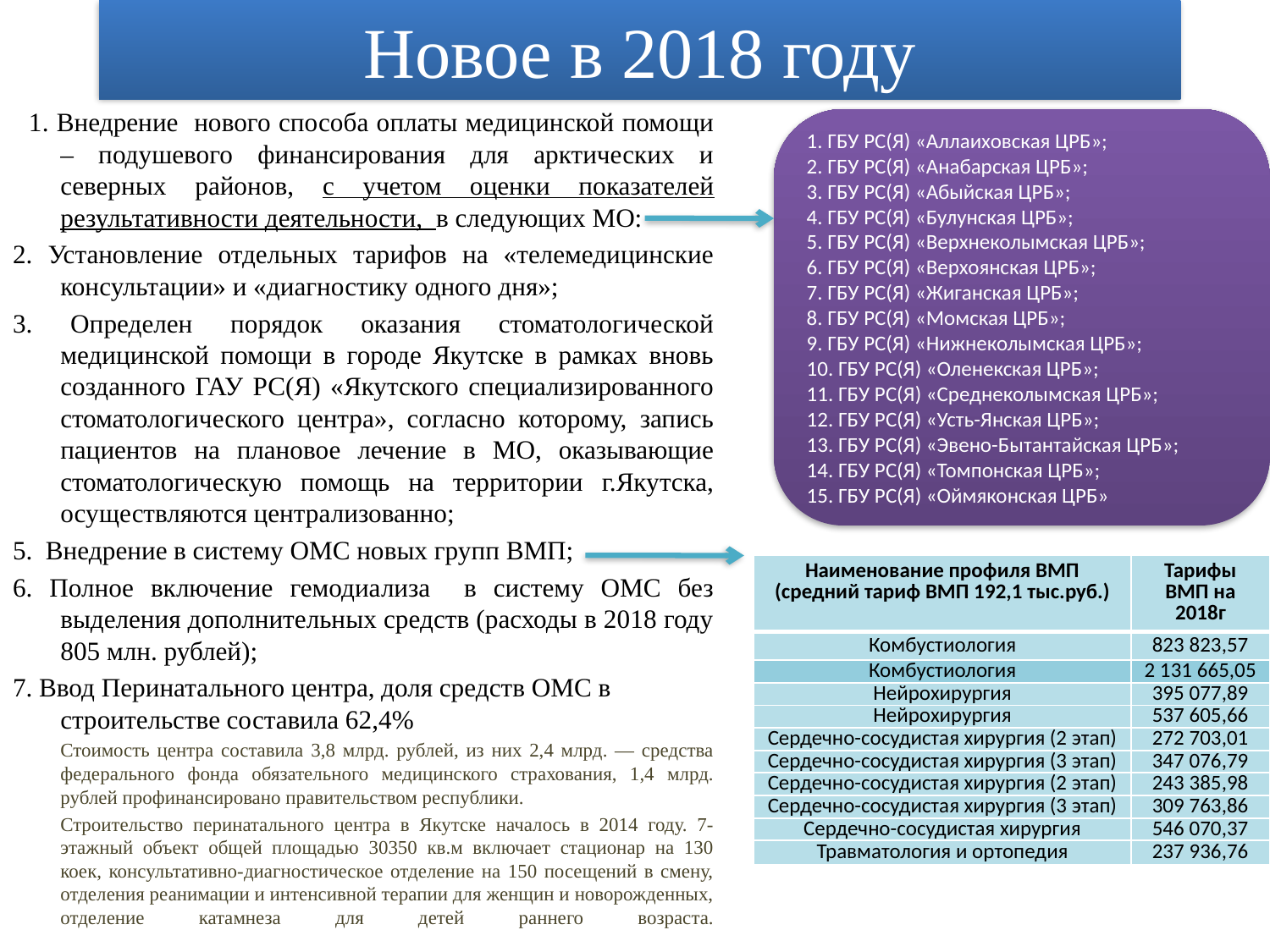

# Новое в 2018 году
  1. Внедрение  нового способа оплаты медицинской помощи – подушевого финансирования для арктических и северных районов, с учетом оценки показателей результативности деятельности,  в следующих МО:
2. Установление отдельных тарифов на «телемедицинские консультации» и «диагностику одного дня»;
3. Определен порядок оказания стоматологической медицинской помощи в городе Якутске в рамках вновь созданного ГАУ РС(Я) «Якутского специализированного стоматологического центра», согласно которому, запись пациентов на плановое лечение в МО, оказывающие стоматологическую помощь на территории г.Якутска, осуществляются централизованно;
5.  Внедрение в систему ОМС новых групп ВМП;
6. Полное включение гемодиализа  в систему ОМС без выделения дополнительных средств (расходы в 2018 году 805 млн. рублей);
7. Ввод Перинатального центра, доля средств ОМС в строительстве составила 62,4%
	Стоимость центра составила 3,8 млрд. рублей, из них 2,4 млрд. — средства федерального фонда обязательного медицинского страхования, 1,4 млрд. рублей профинансировано правительством республики.
	Строительство перинатального центра в Якутске началось в 2014 году. 7-этажный объект общей площадью 30350 кв.м включает стационар на 130 коек, консультативно-диагностическое отделение на 150 посещений в смену, отделения реанимации и интенсивной терапии для женщин и новорожденных, отделение катамнеза для детей раннего возраста.

1. ГБУ РС(Я) «Аллаиховская ЦРБ»;
2. ГБУ РС(Я) «Анабарская ЦРБ»;
3. ГБУ РС(Я) «Абыйская ЦРБ»;
4. ГБУ РС(Я) «Булунская ЦРБ»;
5. ГБУ РС(Я) «Верхнеколымская ЦРБ»;
6. ГБУ РС(Я) «Верхоянская ЦРБ»;
7. ГБУ РС(Я) «Жиганская ЦРБ»;
8. ГБУ РС(Я) «Момская ЦРБ»;
9. ГБУ РС(Я) «Нижнеколымская ЦРБ»;
10. ГБУ РС(Я) «Оленекская ЦРБ»;
11. ГБУ РС(Я) «Среднеколымская ЦРБ»;
12. ГБУ РС(Я) «Усть-Янская ЦРБ»;
13. ГБУ РС(Я) «Эвено-Бытантайская ЦРБ»;
14. ГБУ РС(Я) «Томпонская ЦРБ»;
15. ГБУ РС(Я) «Оймяконская ЦРБ»
| Наименование профиля ВМП (средний тариф ВМП 192,1 тыс.руб.) | Тарифы ВМП на 2018г |
| --- | --- |
| Комбустиология | 823 823,57 |
| Комбустиология | 2 131 665,05 |
| Нейрохирургия | 395 077,89 |
| Нейрохирургия | 537 605,66 |
| Сердечно-сосудистая хирургия (2 этап) | 272 703,01 |
| Сердечно-сосудистая хирургия (3 этап) | 347 076,79 |
| Сердечно-сосудистая хирургия (2 этап) | 243 385,98 |
| Сердечно-сосудистая хирургия (3 этап) | 309 763,86 |
| Сердечно-сосудистая хирургия | 546 070,37 |
| Травматология и ортопедия | 237 936,76 |